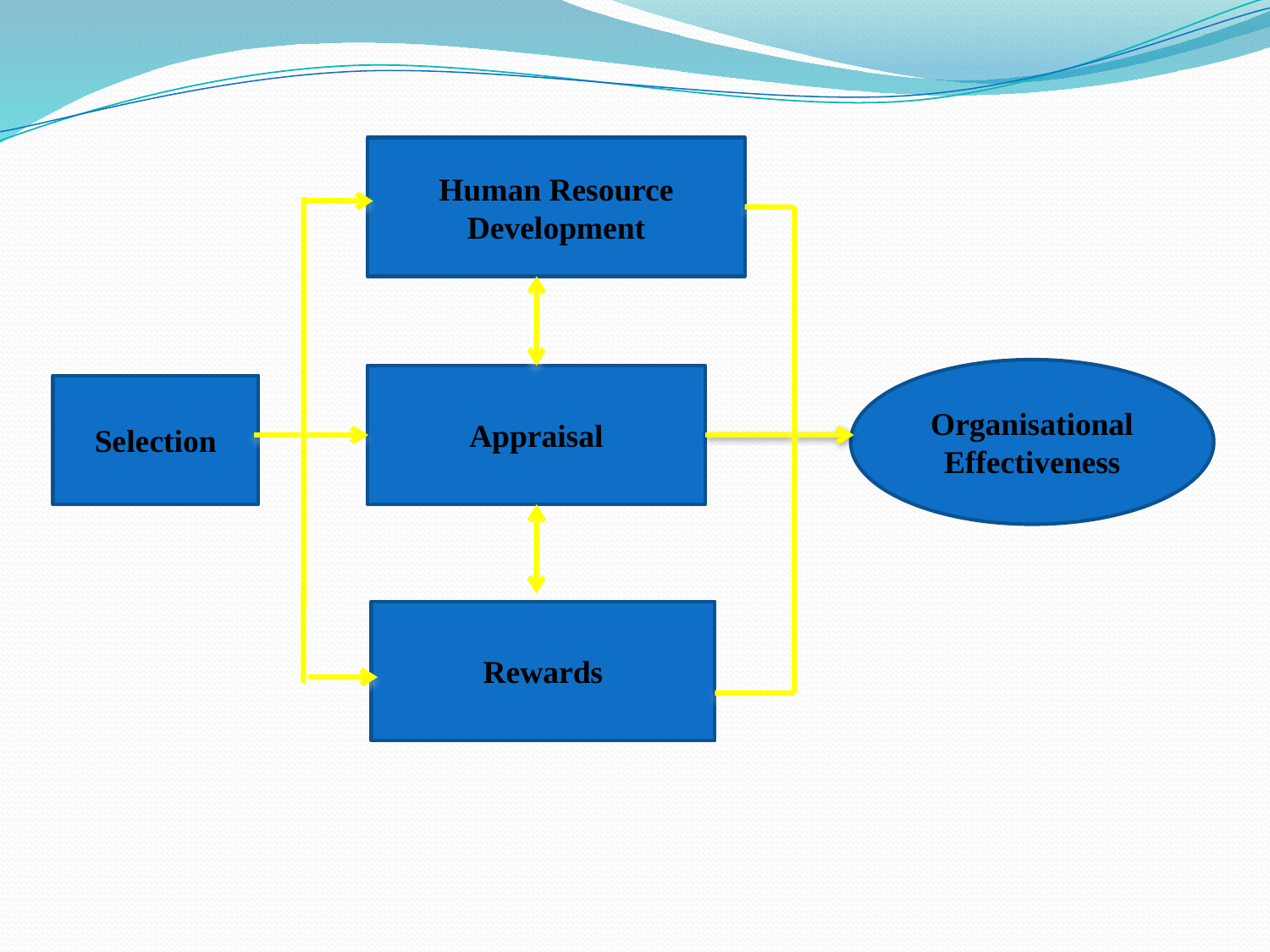

Human Resource Development
Organisational Effectiveness
Appraisal
Selection
Rewards